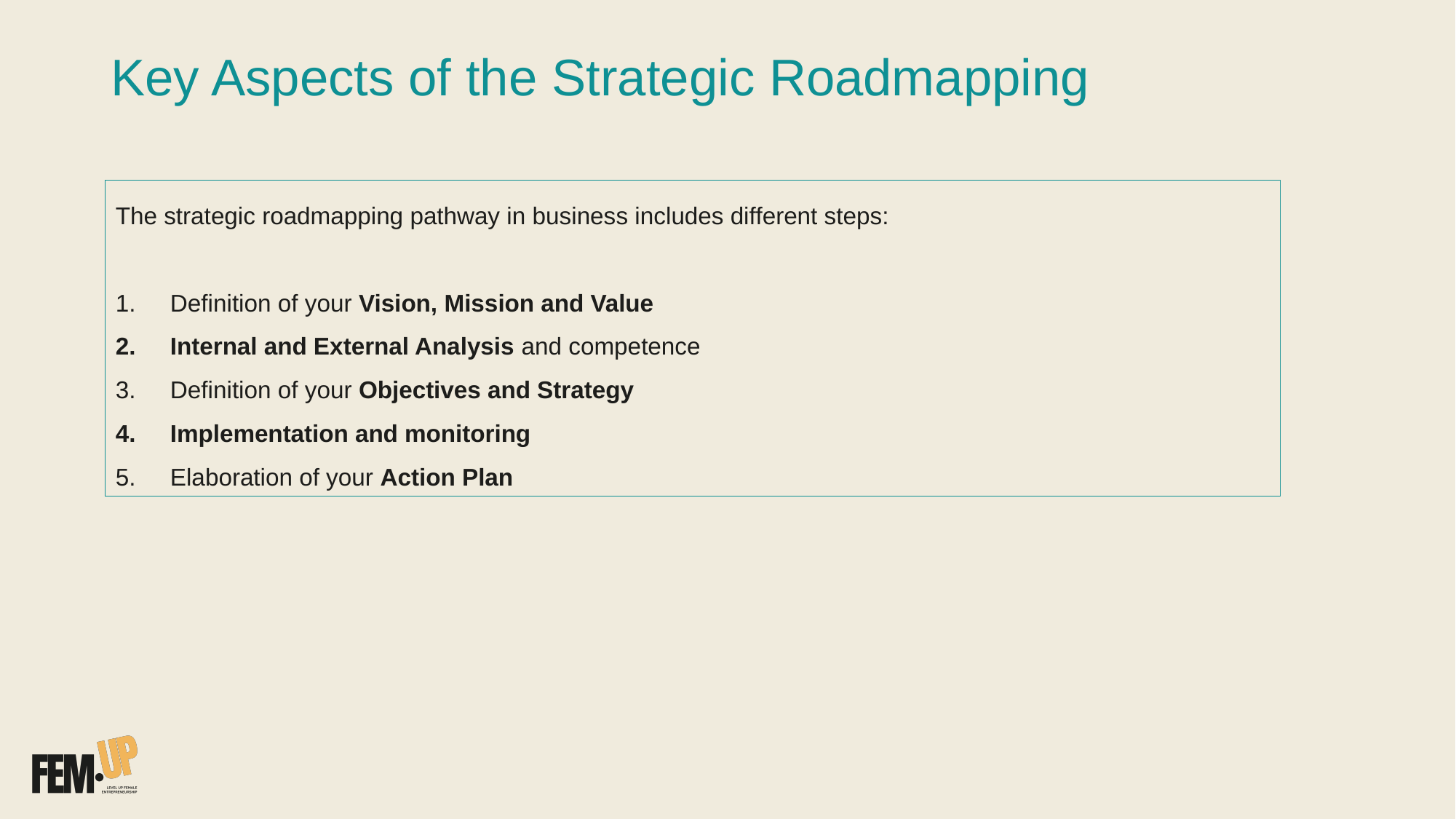

Key Aspects of the Strategic Roadmapping
The strategic roadmapping pathway in business includes different steps:

Definition of your Vision, Mission and Value
Internal and External Analysis and competence
Definition of your Objectives and Strategy
Implementation and monitoring
Elaboration of your Action Plan